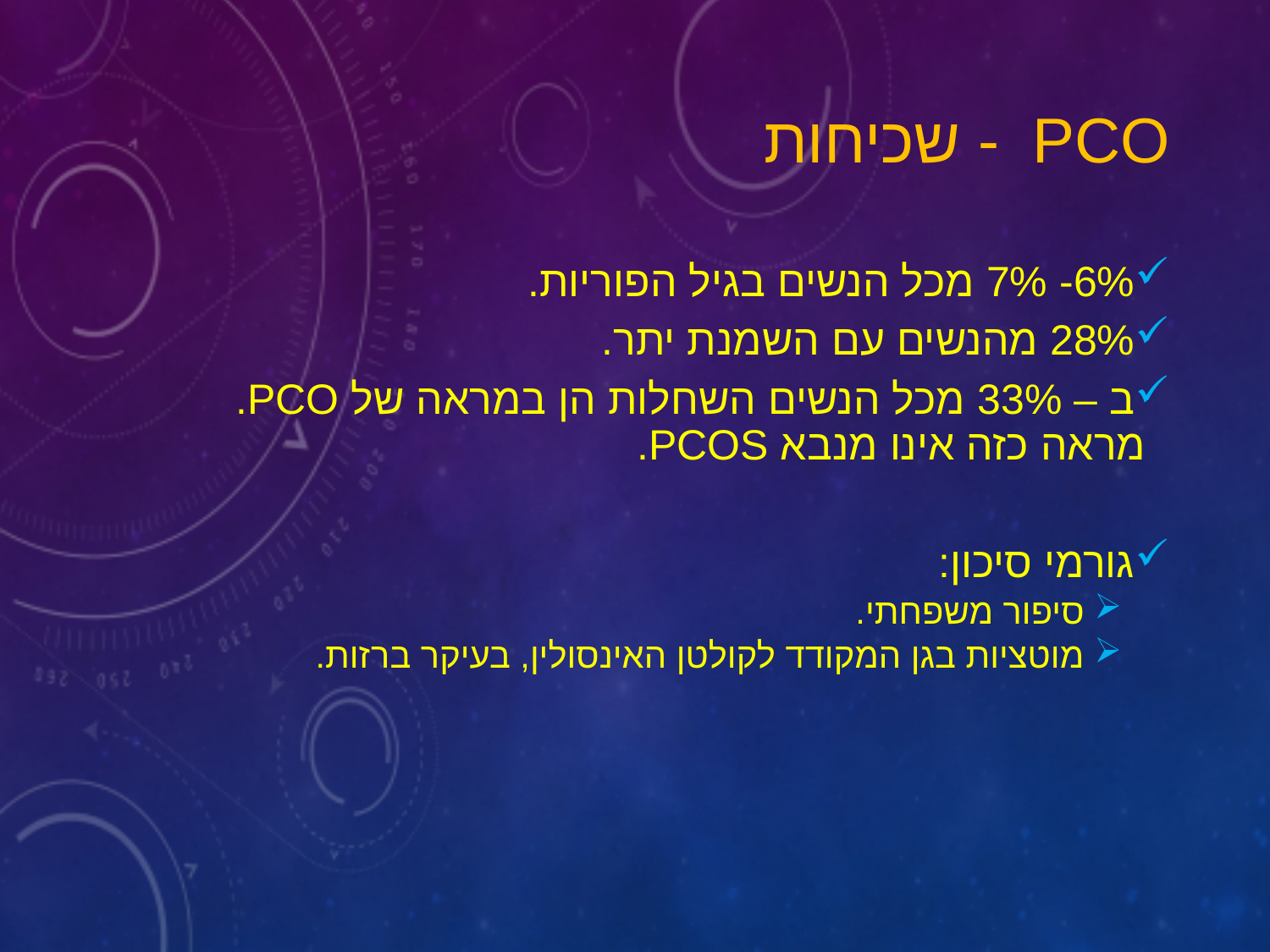

# PCO  - שכיחות
6%- 7% מכל הנשים בגיל הפוריות.
28% מהנשים עם השמנת יתר.
ב – 33% מכל הנשים השחלות הן במראה של PCO. מראה כזה אינו מנבא PCOS.

גורמי סיכון:
 סיפור משפחתי.
 מוטציות בגן המקודד לקולטן האינסולין, בעיקר ברזות.